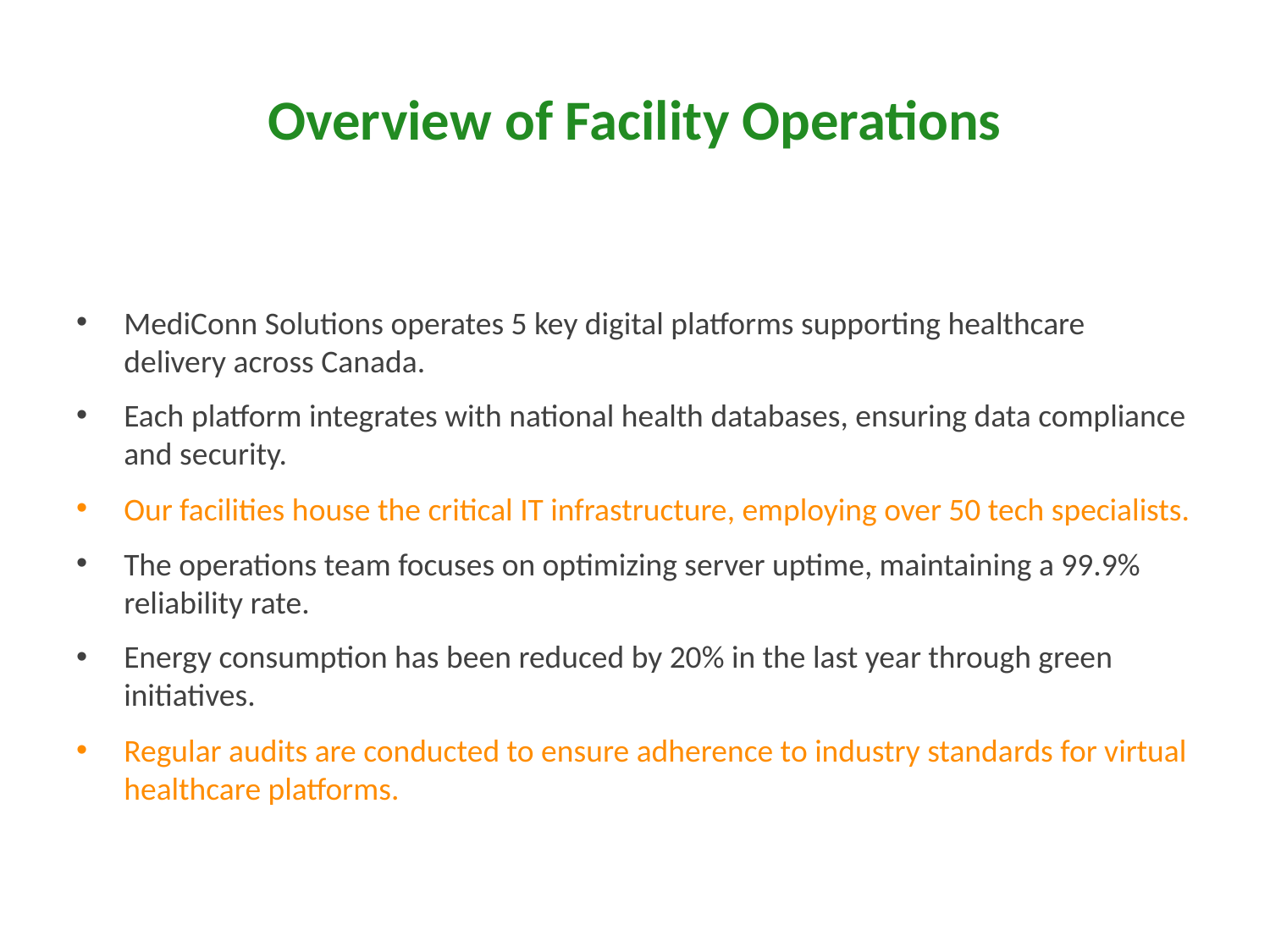

# Overview of Facility Operations

MediConn Solutions operates 5 key digital platforms supporting healthcare delivery across Canada.
Each platform integrates with national health databases, ensuring data compliance and security.
Our facilities house the critical IT infrastructure, employing over 50 tech specialists.
The operations team focuses on optimizing server uptime, maintaining a 99.9% reliability rate.
Energy consumption has been reduced by 20% in the last year through green initiatives.
Regular audits are conducted to ensure adherence to industry standards for virtual healthcare platforms.